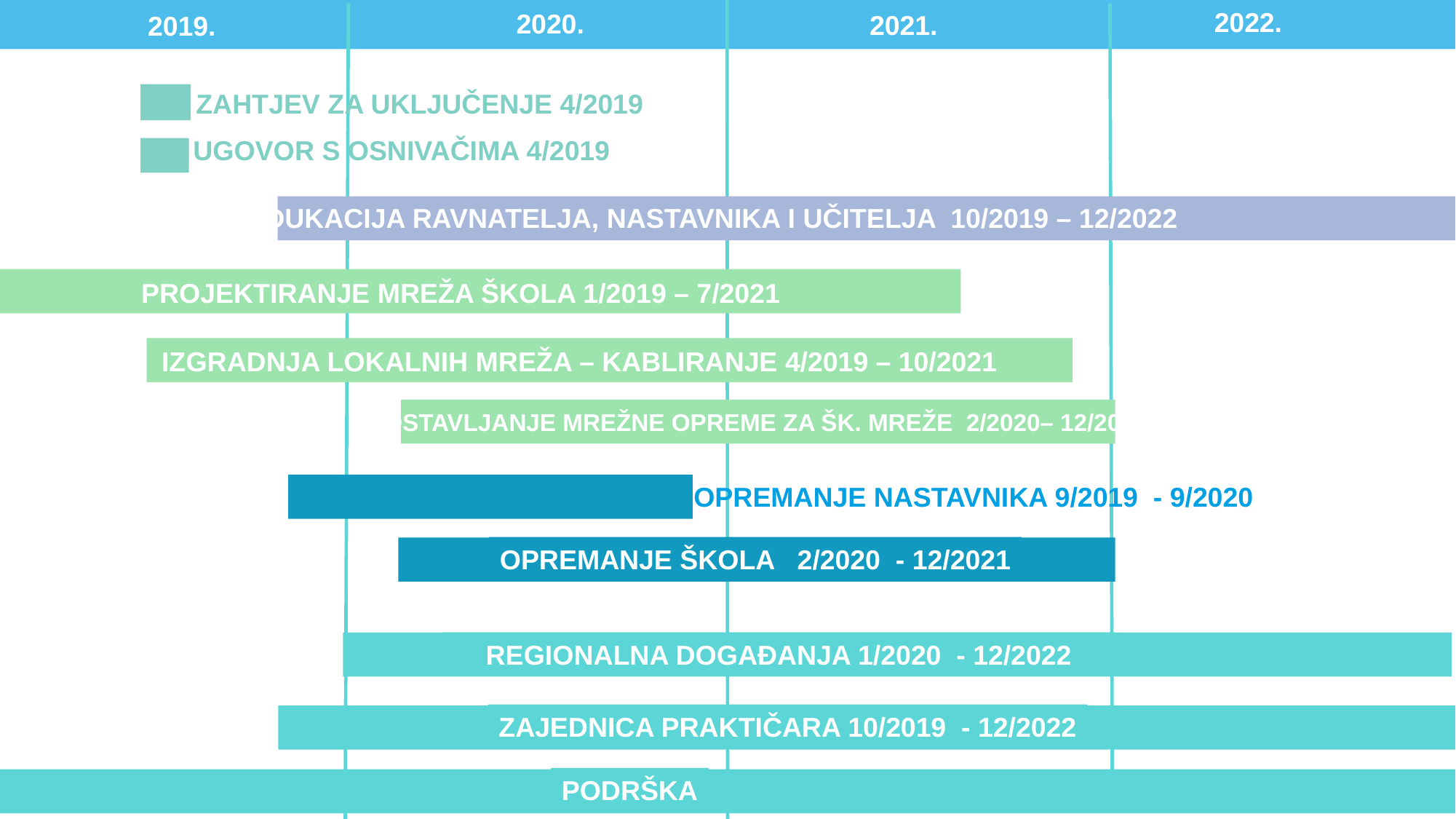

2022.
2020.
2021.
2019.
 ZAHTJEV ZA UKLJUČENJE 4/2019

UGOVOR S OSNIVAČIMA 4/2019

EDUKACIJA RAVNATELJA, NASTAVNIKA I UČITELJA  10/2019 – 12/2022

PROJEKTIRANJE MREŽA ŠKOLA 1/2019 – 7/2021

IZGRADNJA LOKALNIH MREŽA – KABLIRANJE 4/2019 – 10/2021

POSTAVLJANJE MREŽNE OPREME ZA ŠK. MREŽE  2/2020– 12/2021

OPREMANJE NASTAVNIKA 9/2019  - 9/2020
OPREMANJE ŠKOLA   2/2020  - 12/2021

REGIONALNA DOGAĐANJA 1/2020  - 12/2022

ZAJEDNICA PRAKTIČARA 10/2019  - 12/2022

PODRŠKA